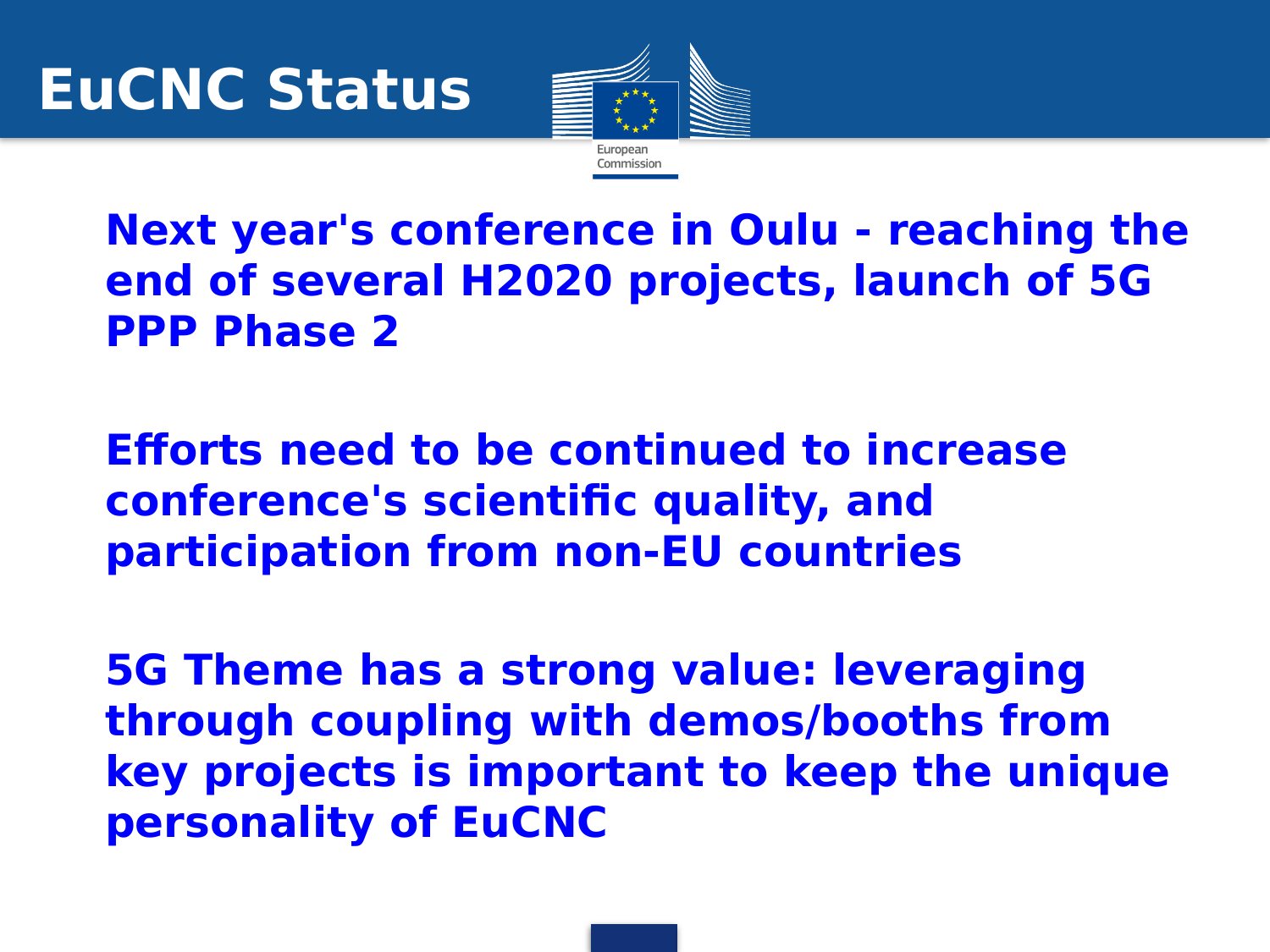

EuCNC Status
	Next year's conference in Oulu - reaching the end of several H2020 projects, launch of 5G PPP Phase 2

	Efforts need to be continued to increase conference's scientific quality, and participation from non-EU countries

	5G Theme has a strong value: leveraging through coupling with demos/booths from key projects is important to keep the unique personality of EuCNC